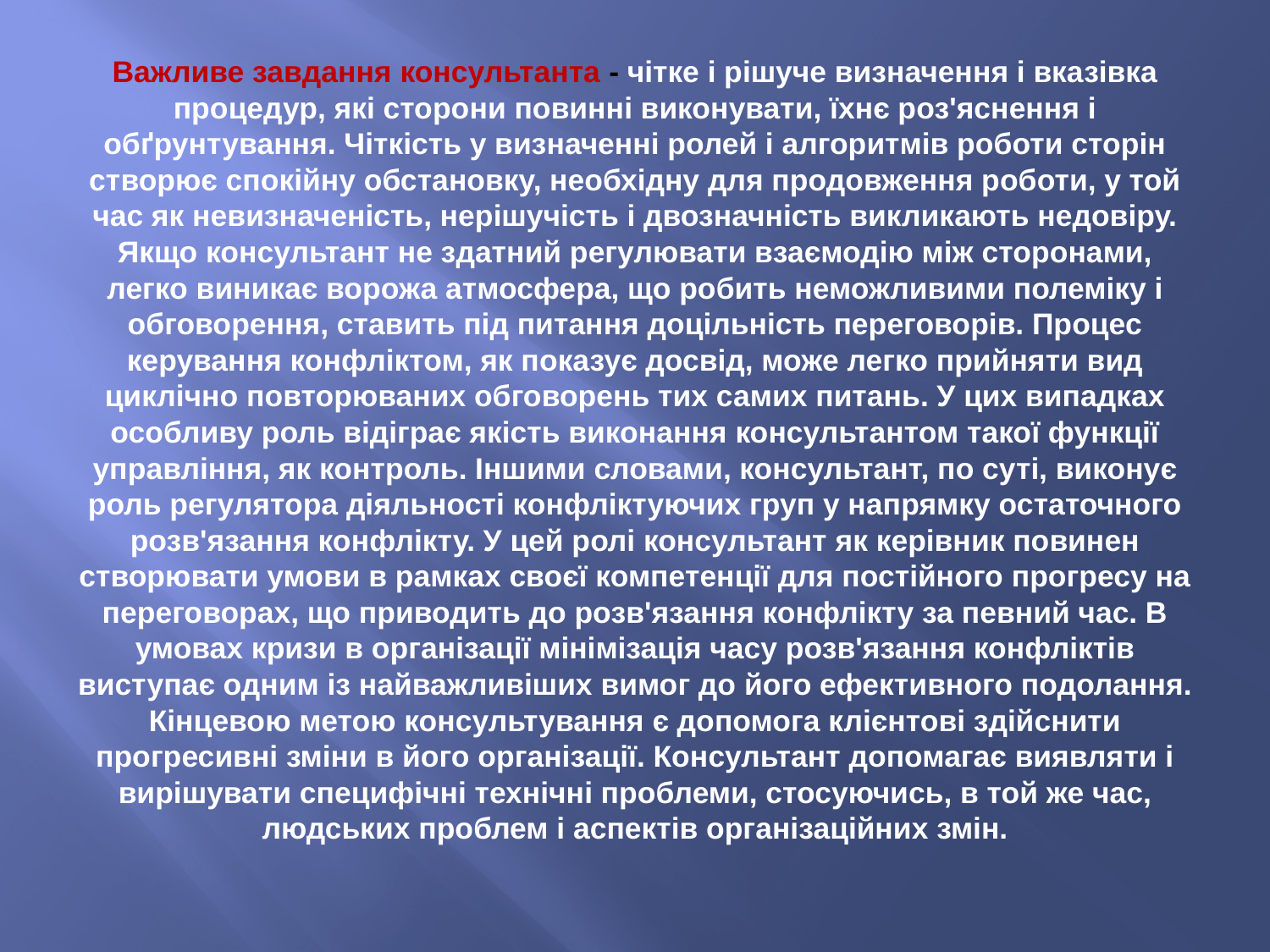

# Важливе завдання консультанта - чітке і рішуче визначення і вказівка процедур, які сторони повинні виконувати, їхнє роз'яснення і обґрунтування. Чіткість у визначенні ролей і алгоритмів роботи сторін створює спокійну обстановку, необхідну для продовження роботи, у той час як невизначеність, нерішучість і двозначність викликають недовіру. Якщо консультант не здатний регулювати взаємодію між сторонами, легко виникає ворожа атмосфера, що робить неможливими полеміку і обговорення, ставить під питання доцільність переговорів. Процес керування конфліктом, як показує досвід, може легко прийняти вид циклічно повторюваних обговорень тих самих питань. У цих випадках особливу роль відіграє якість виконання консультантом такої функції управління, як контроль. Іншими словами, консультант, по суті, виконує роль регулятора діяльності конфліктуючих груп у напрямку остаточного розв'язання конфлікту. У цей ролі консультант як керівник повинен створювати умови в рамках своєї компетенції для постійного прогресу на переговорах, що приводить до розв'язання конфлікту за певний час. В умовах кризи в організації мінімізація часу розв'язання конфліктів виступає одним із найважливіших вимог до його ефективного подолання. Кінцевою метою консультування є допомога клієнтові здійснити прогресивні зміни в його організації. Консультант допомагає виявляти і вирішувати специфічні технічні проблеми, стосуючись, в той же час, людських проблем і аспектів організаційних змін.